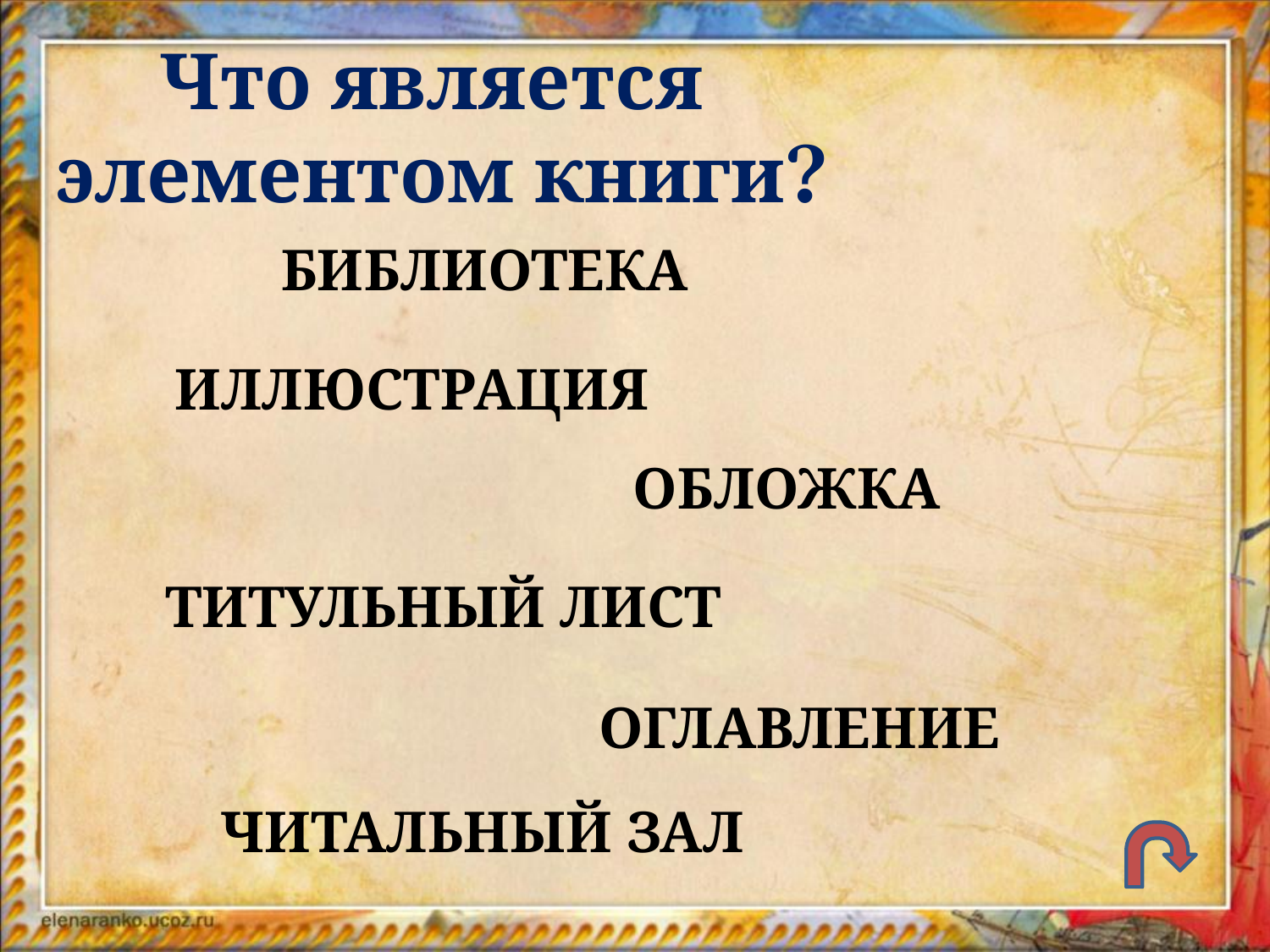

Что является
элементом книги?
БИБЛИОТЕКА
ИЛЛЮСТРАЦИЯ
ОБЛОЖКА
ТИТУЛЬНЫЙ ЛИСТ
ОГЛАВЛЕНИЕ
ЧИТАЛЬНЫЙ ЗАЛ